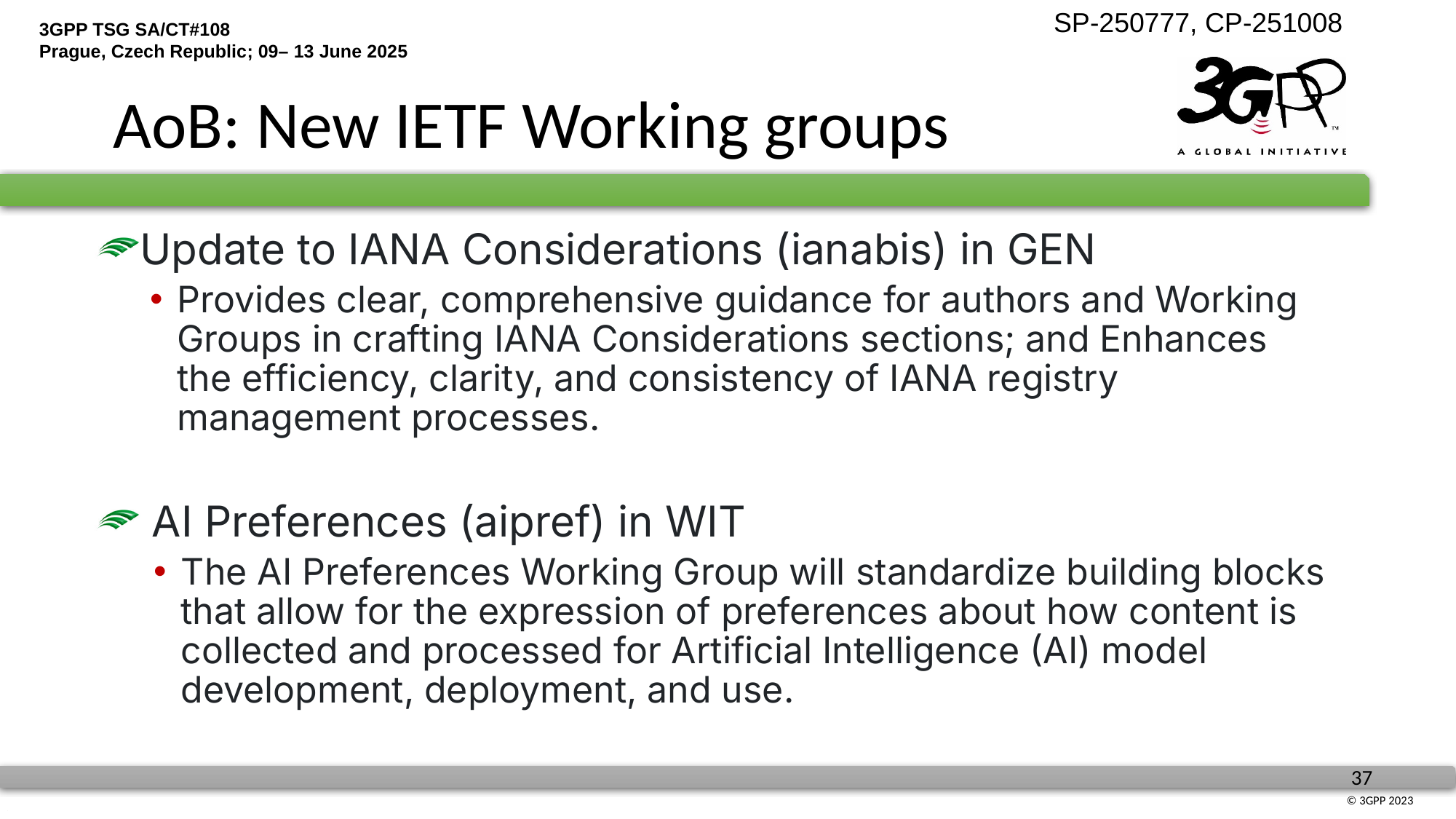

AoB: New IETF Working groups
Update to IANA Considerations (ianabis) in GEN
Provides clear, comprehensive guidance for authors and Working Groups in crafting IANA Considerations sections; and Enhances the efficiency, clarity, and consistency of IANA registry management processes.

 AI Preferences (aipref) in WIT
The AI Preferences Working Group will standardize building blocks that allow for the expression of preferences about how content is collected and processed for Artificial Intelligence (AI) model development, deployment, and use.